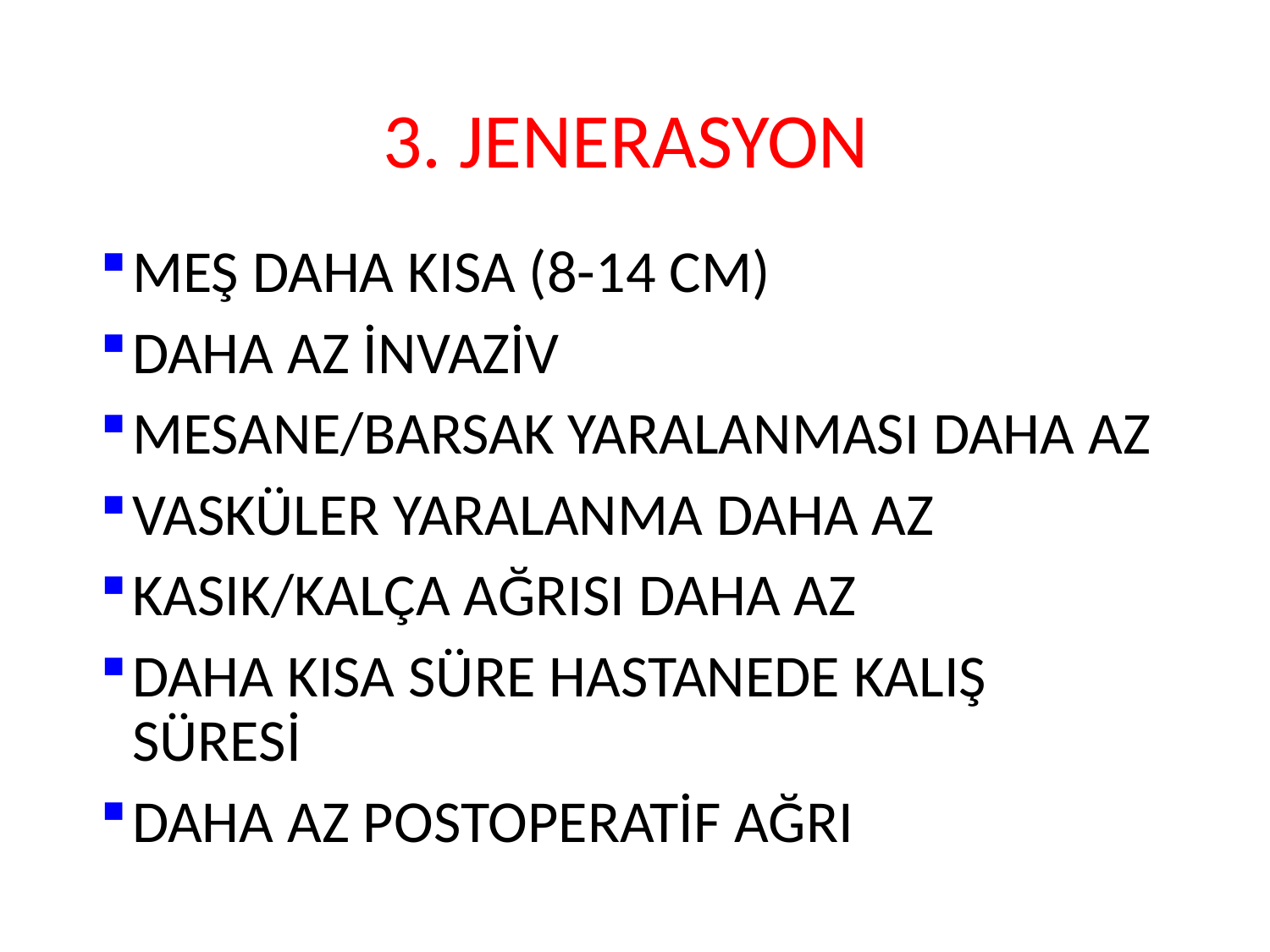

# 3. JENERASYON
MEŞ DAHA KISA (8-14 CM)
DAHA AZ İNVAZİV
MESANE/BARSAK YARALANMASI DAHA AZ
VASKÜLER YARALANMA DAHA AZ
KASIK/KALÇA AĞRISI DAHA AZ
DAHA KISA SÜRE HASTANEDE KALIŞ SÜRESİ
DAHA AZ POSTOPERATİF AĞRI